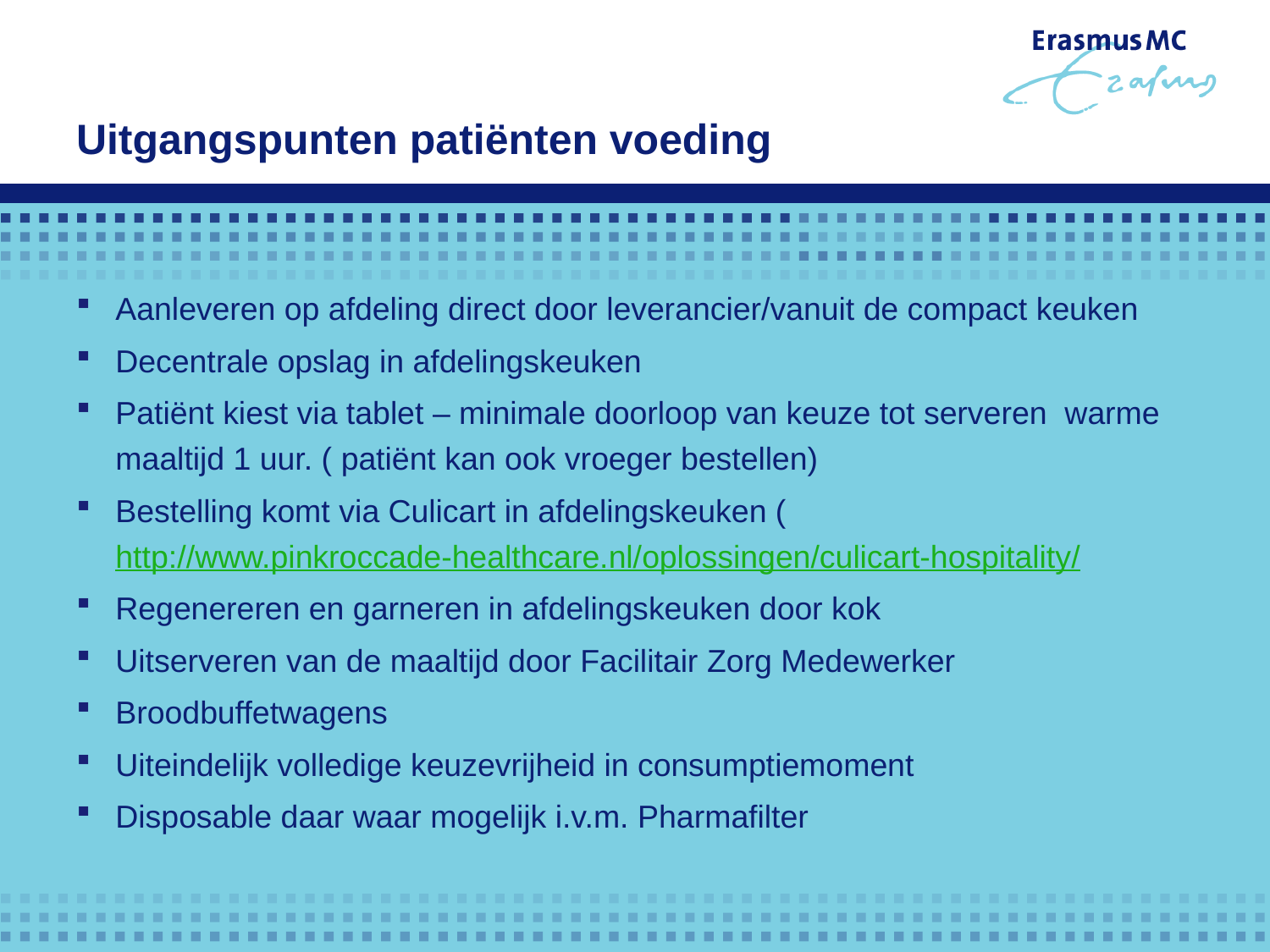

# Uitgangspunten patiënten voeding
Aanleveren op afdeling direct door leverancier/vanuit de compact keuken
Decentrale opslag in afdelingskeuken
Patiënt kiest via tablet – minimale doorloop van keuze tot serveren  warme maaltijd 1 uur. ( patiënt kan ook vroeger bestellen)
Bestelling komt via Culicart in afdelingskeuken (http://www.pinkroccade-healthcare.nl/oplossingen/culicart-hospitality/
Regenereren en garneren in afdelingskeuken door kok
Uitserveren van de maaltijd door Facilitair Zorg Medewerker
Broodbuffetwagens
Uiteindelijk volledige keuzevrijheid in consumptiemoment
Disposable daar waar mogelijk i.v.m. Pharmafilter